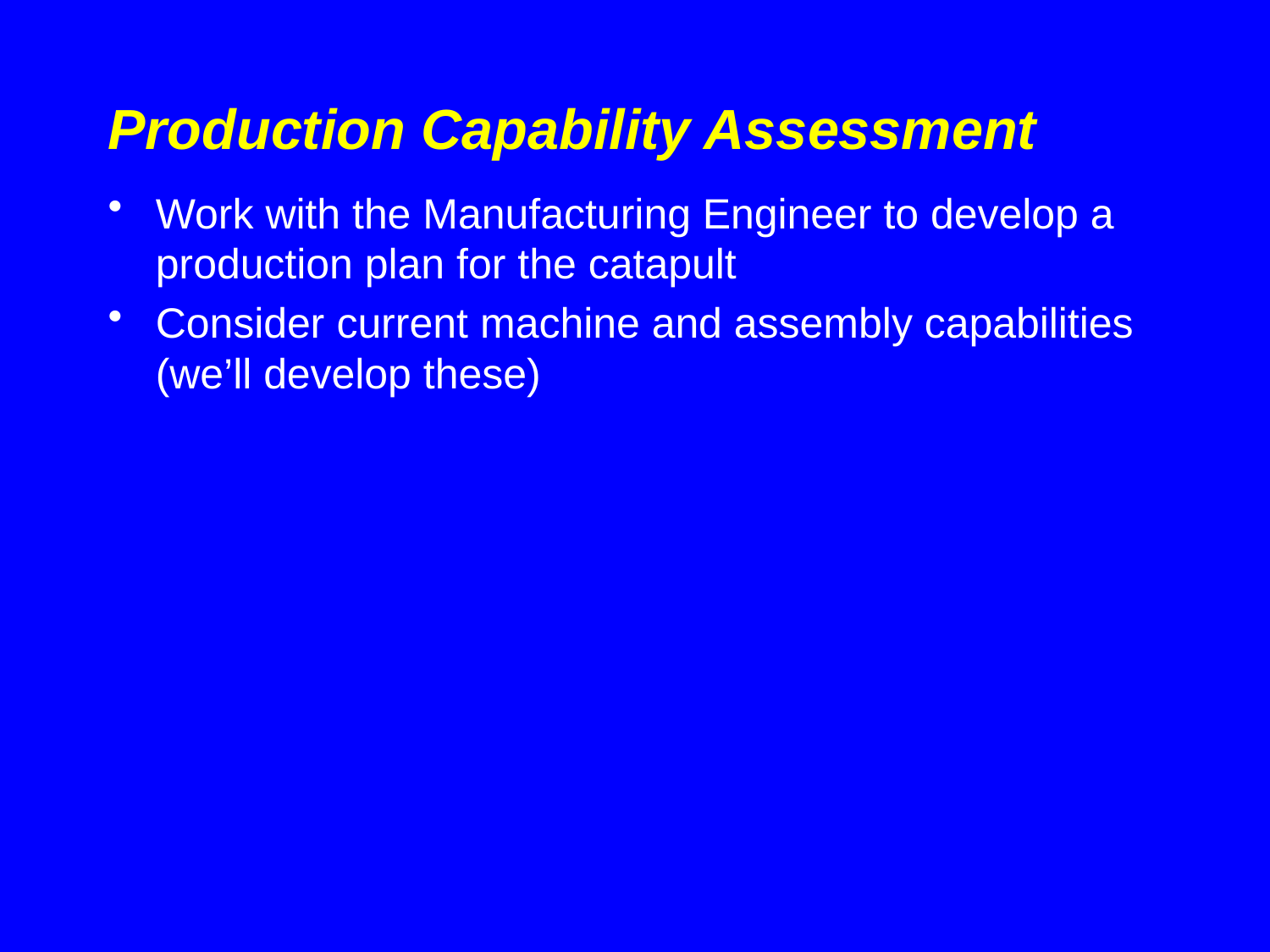

# Production Capability Assessment
Work with the Manufacturing Engineer to develop a production plan for the catapult
Consider current machine and assembly capabilities (we’ll develop these)